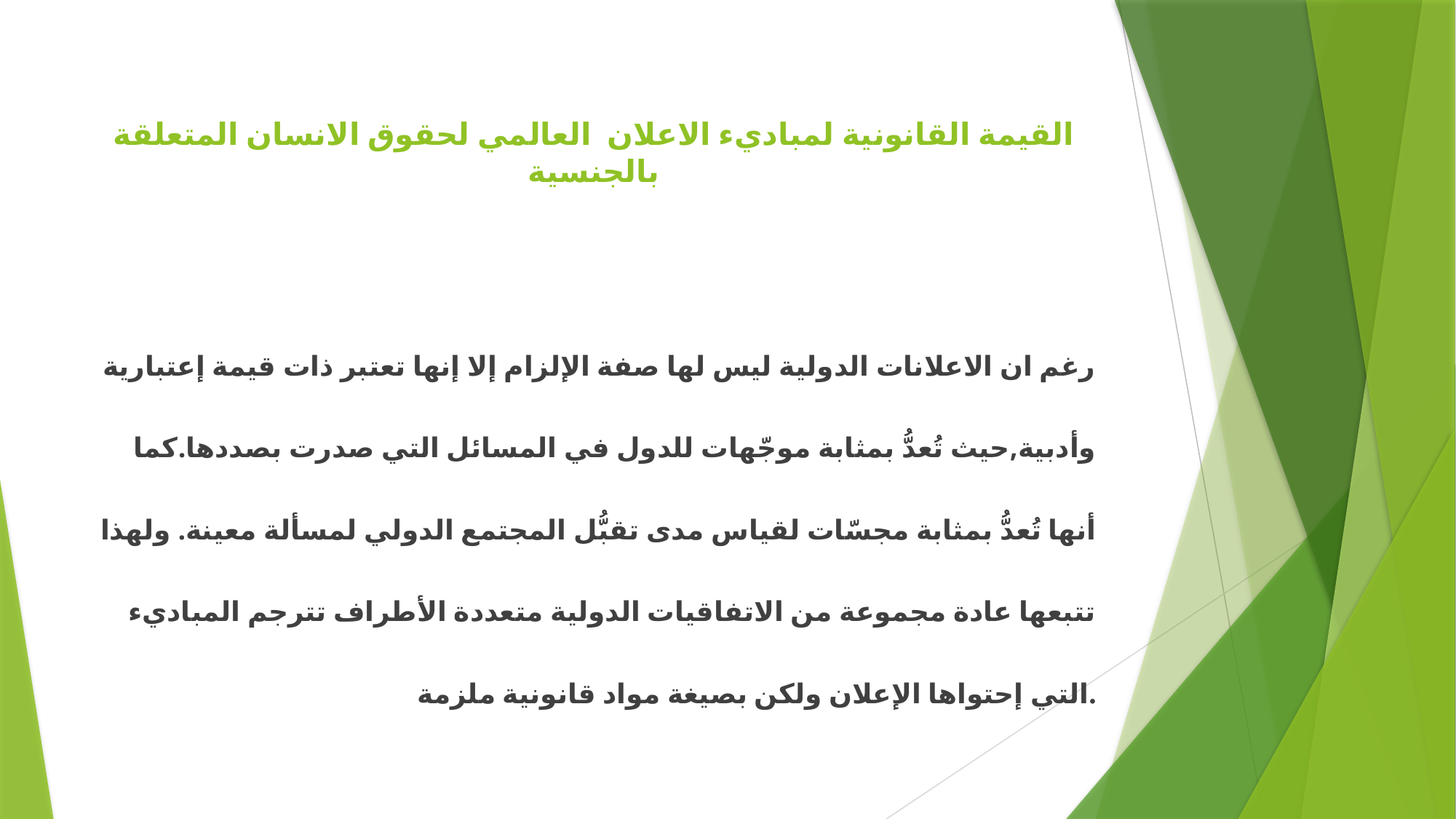

# القيمة القانونية لمباديء الاعلان  العالمي لحقوق الانسان المتعلقة بالجنسية

رغم ان الاعلانات الدولية ليس لها صفة الإلزام إلا إنها تعتبر ذات قيمة إعتبارية وأدبية,حيث تُعدُّ بمثابة موجّهات للدول في المسائل التي صدرت بصددها.كما أنها تُعدُّ بمثابة مجسّات لقياس مدى تقبُّل المجتمع الدولي لمسألة معينة. ولهذا تتبعها عادة مجموعة من الاتفاقيات الدولية متعددة الأطراف تترجم المباديء التي إحتواها الإعلان ولكن بصيغة مواد قانونية ملزمة.